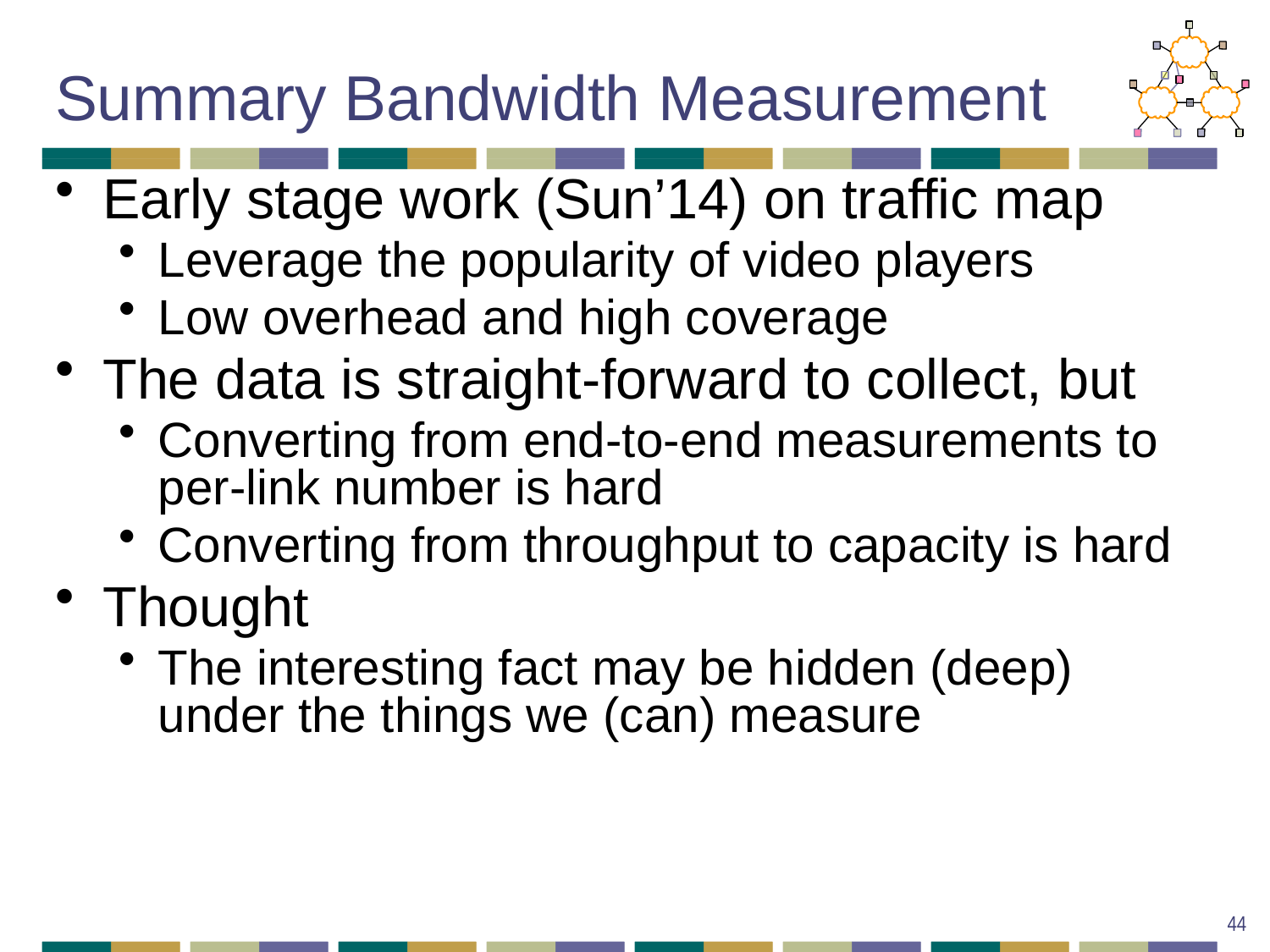

# Summary Bandwidth Measurement
Early stage work (Sun’14) on traffic map
Leverage the popularity of video players
Low overhead and high coverage
The data is straight-forward to collect, but
Converting from end-to-end measurements to per-link number is hard
Converting from throughput to capacity is hard
Thought
The interesting fact may be hidden (deep) under the things we (can) measure
44